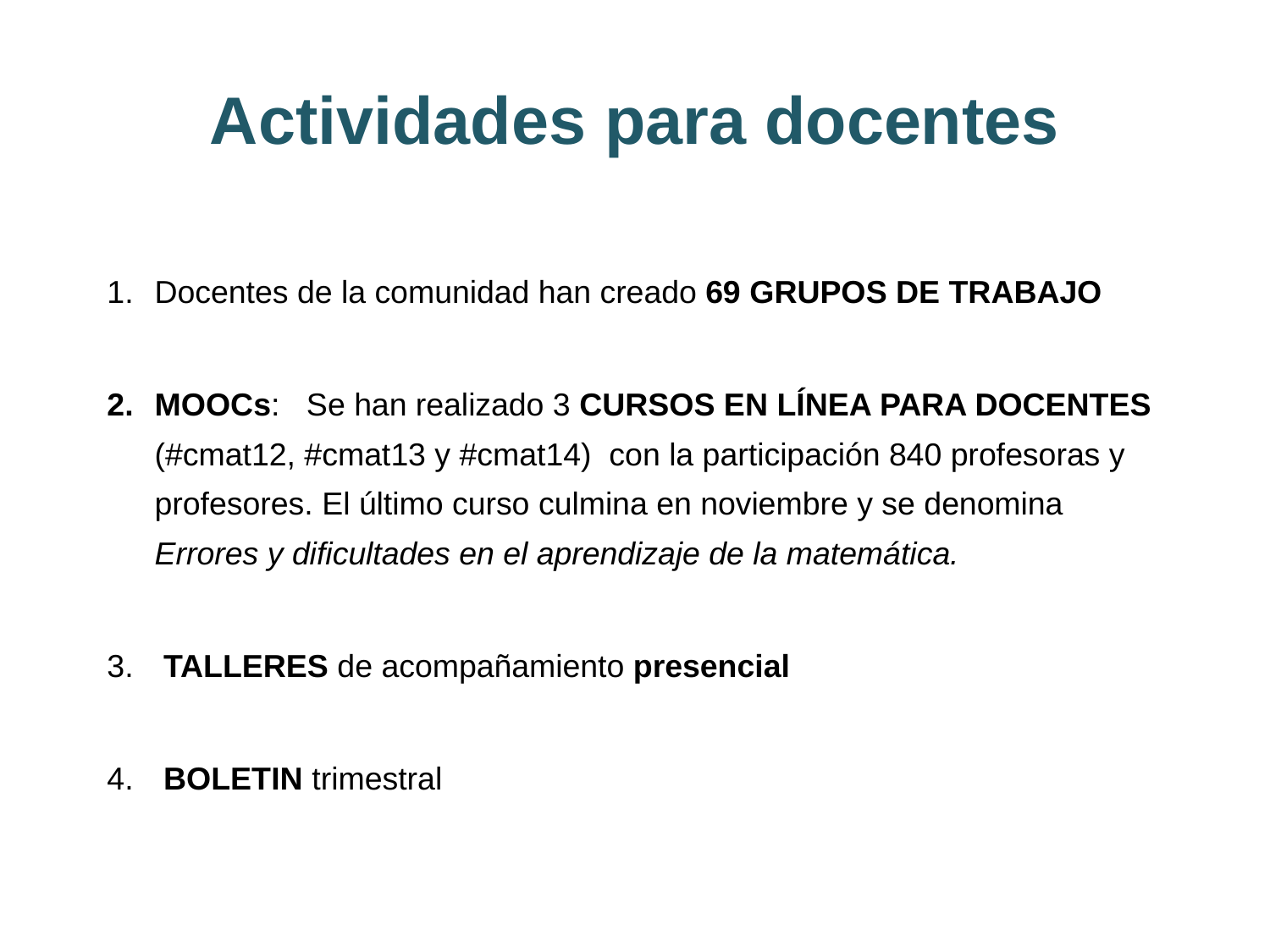

# Actividades para docentes

Docentes de la comunidad han creado 69 GRUPOS DE TRABAJO

MOOCs:   Se han realizado 3 CURSOS EN LÍNEA PARA DOCENTES (#cmat12, #cmat13 y #cmat14)  con la participación 840 profesoras y profesores. El último curso culmina en noviembre y se denomina Errores y dificultades en el aprendizaje de la matemática.

 TALLERES de acompañamiento presencial

 BOLETIN trimestral